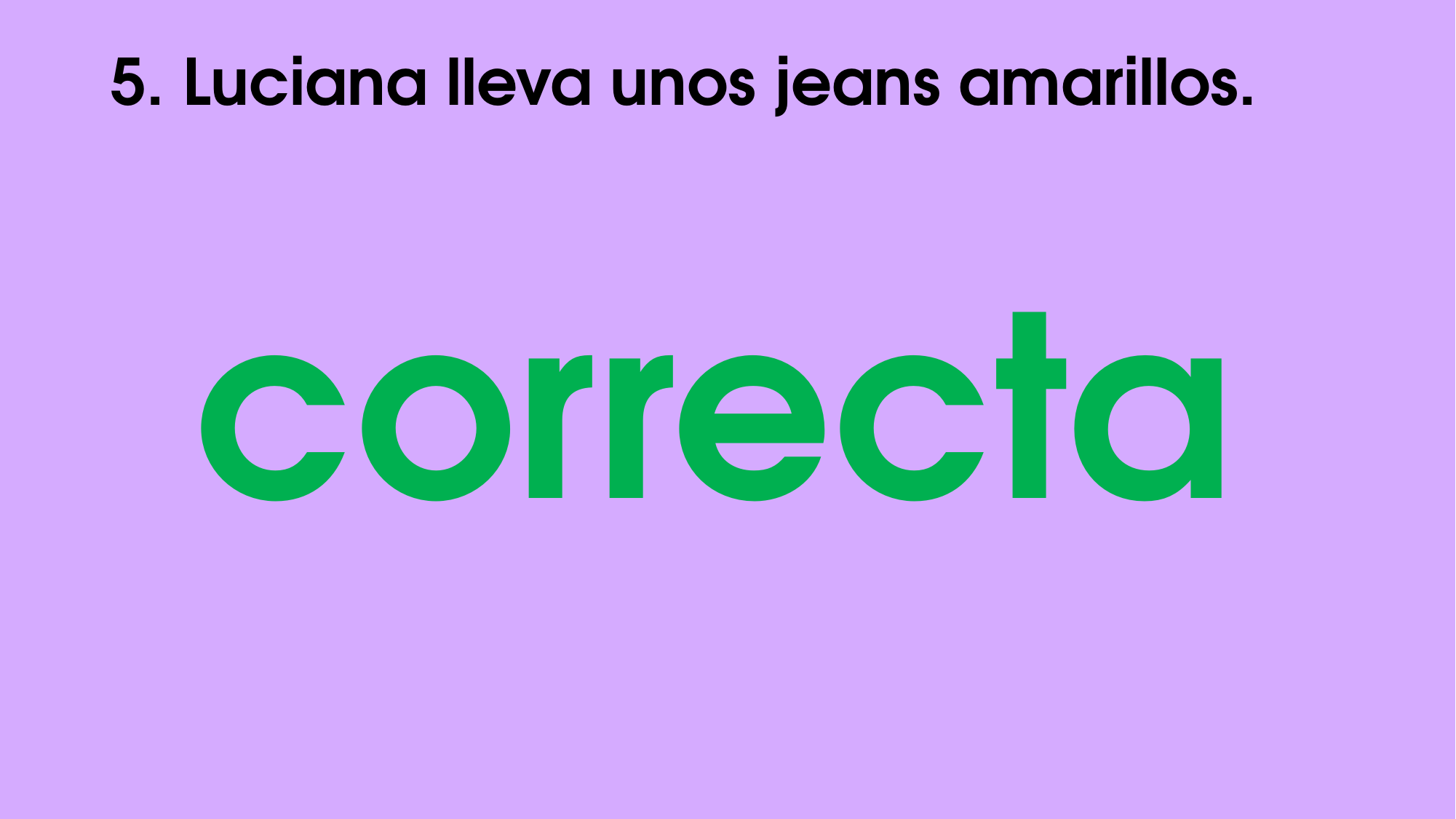

# 5. Luciana lleva unos jeans amarillos.
correcta